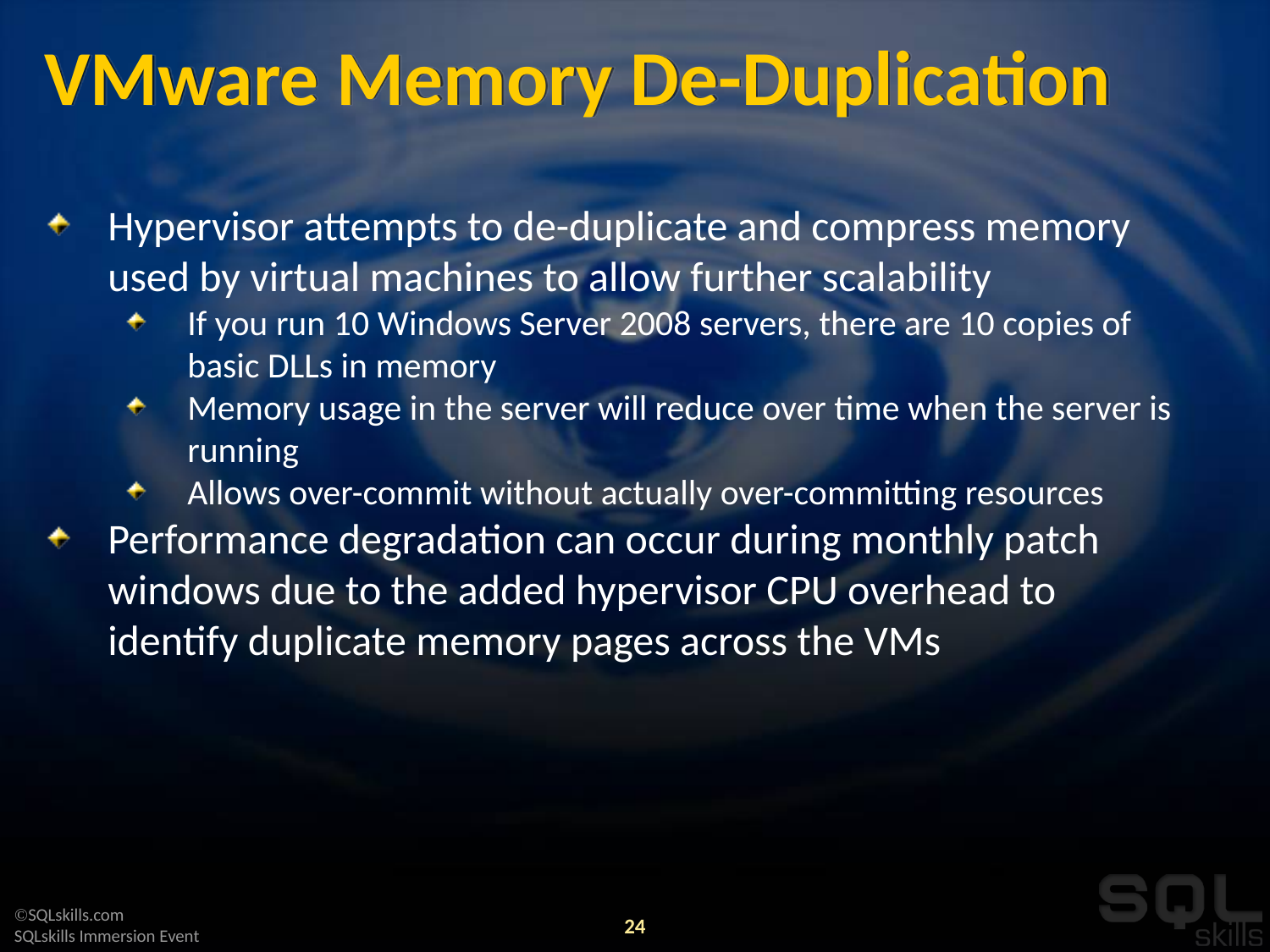

# VMware Memory De-Duplication
Hypervisor attempts to de-duplicate and compress memory used by virtual machines to allow further scalability
If you run 10 Windows Server 2008 servers, there are 10 copies of basic DLLs in memory
Memory usage in the server will reduce over time when the server is running
Allows over-commit without actually over-committing resources
Performance degradation can occur during monthly patch windows due to the added hypervisor CPU overhead to identify duplicate memory pages across the VMs
24